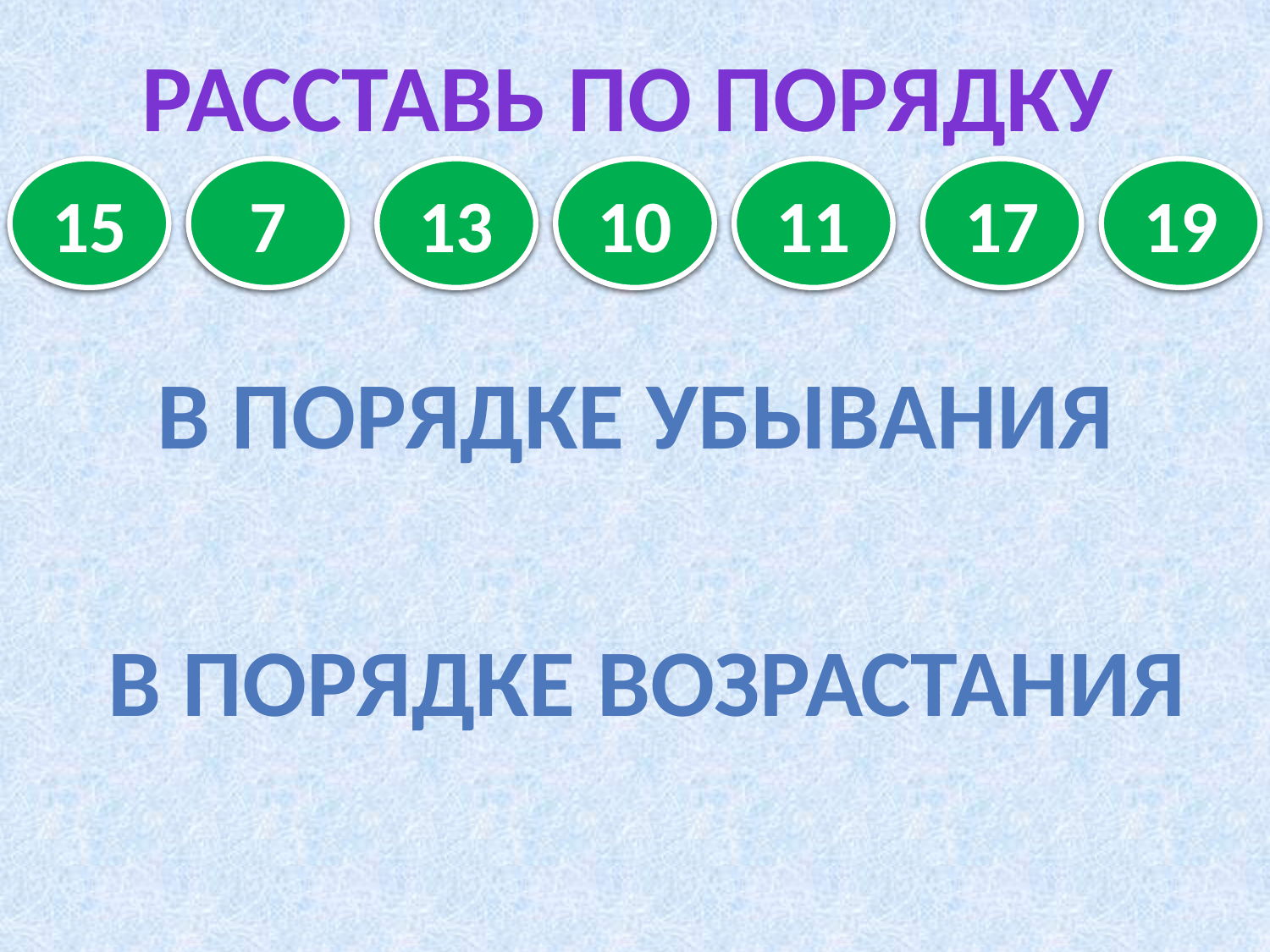

Расставь ПО ПОРЯДКУ
15
15
7
7
13
13
10
10
11
11
17
17
19
19
В ПОРЯДКЕ УБЫВАНИЯ
В ПОРЯДКЕ ВОЗРАСТАНИЯ